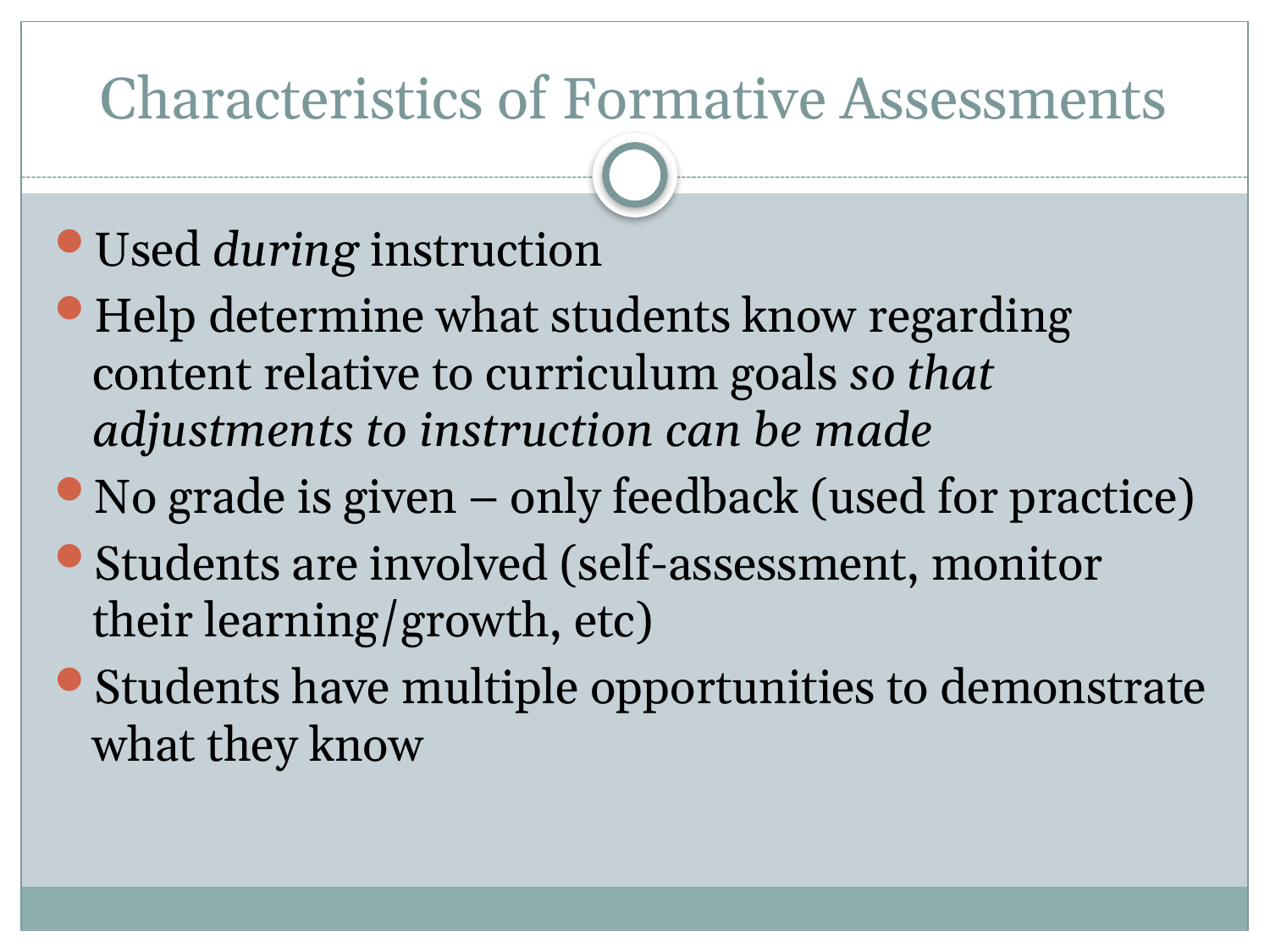

# Characteristics of Formative Assessments
Used during instruction
Help determine what students know regarding content relative to curriculum goals so that adjustments to instruction can be made
No grade is given – only feedback (used for practice)
Students are involved (self-assessment, monitor their learning/growth, etc)
Students have multiple opportunities to demonstrate what they know